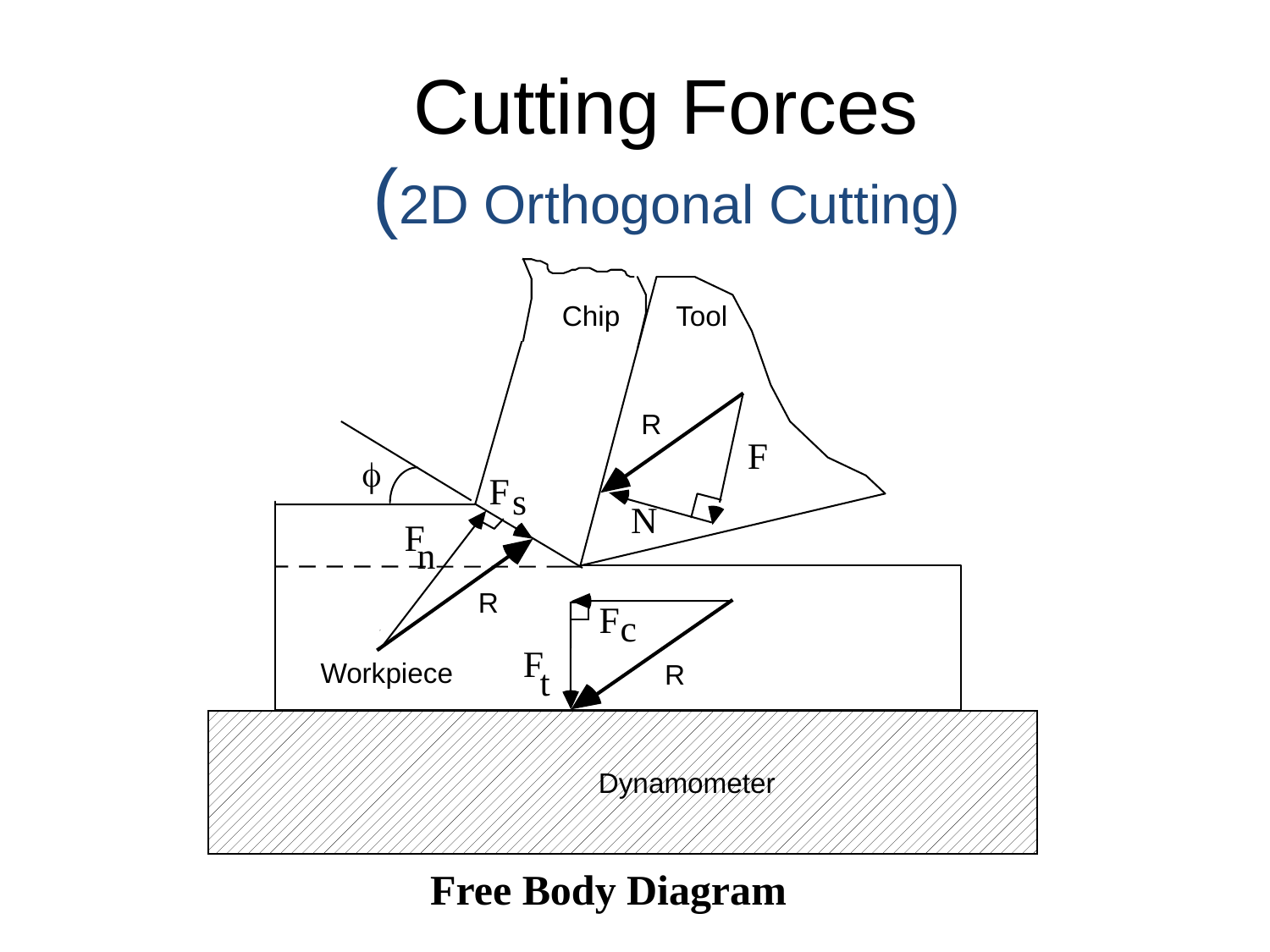

Cutting Forces
(2D Orthogonal Cutting)

Chip
Tool

R

F
φ
F

s

N

F

n

R

F

c

F
Workpiece
R
t

Dynamometer
Free Body Diagram